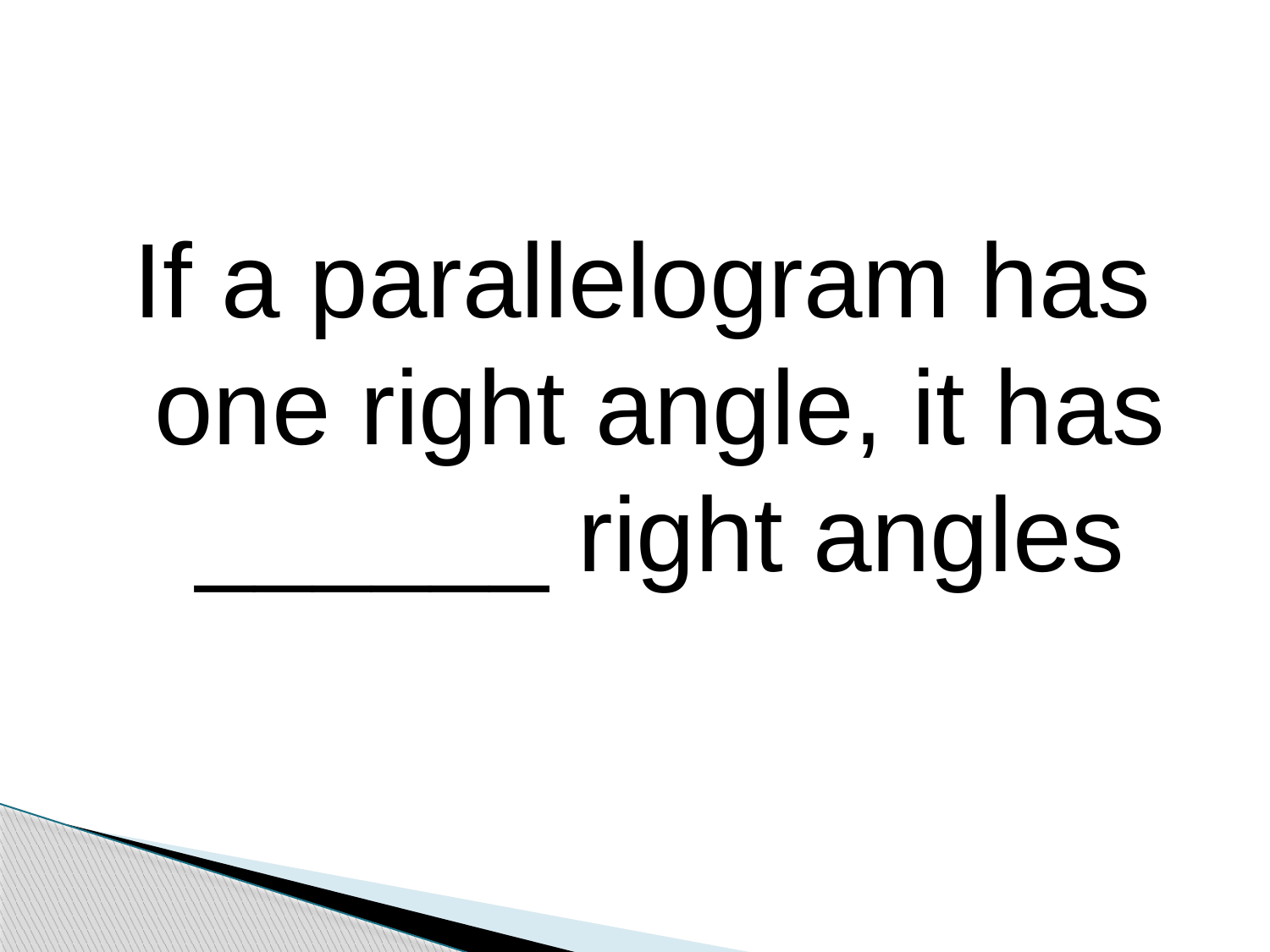

#
If a parallelogram has one right angle, it has ______ right angles